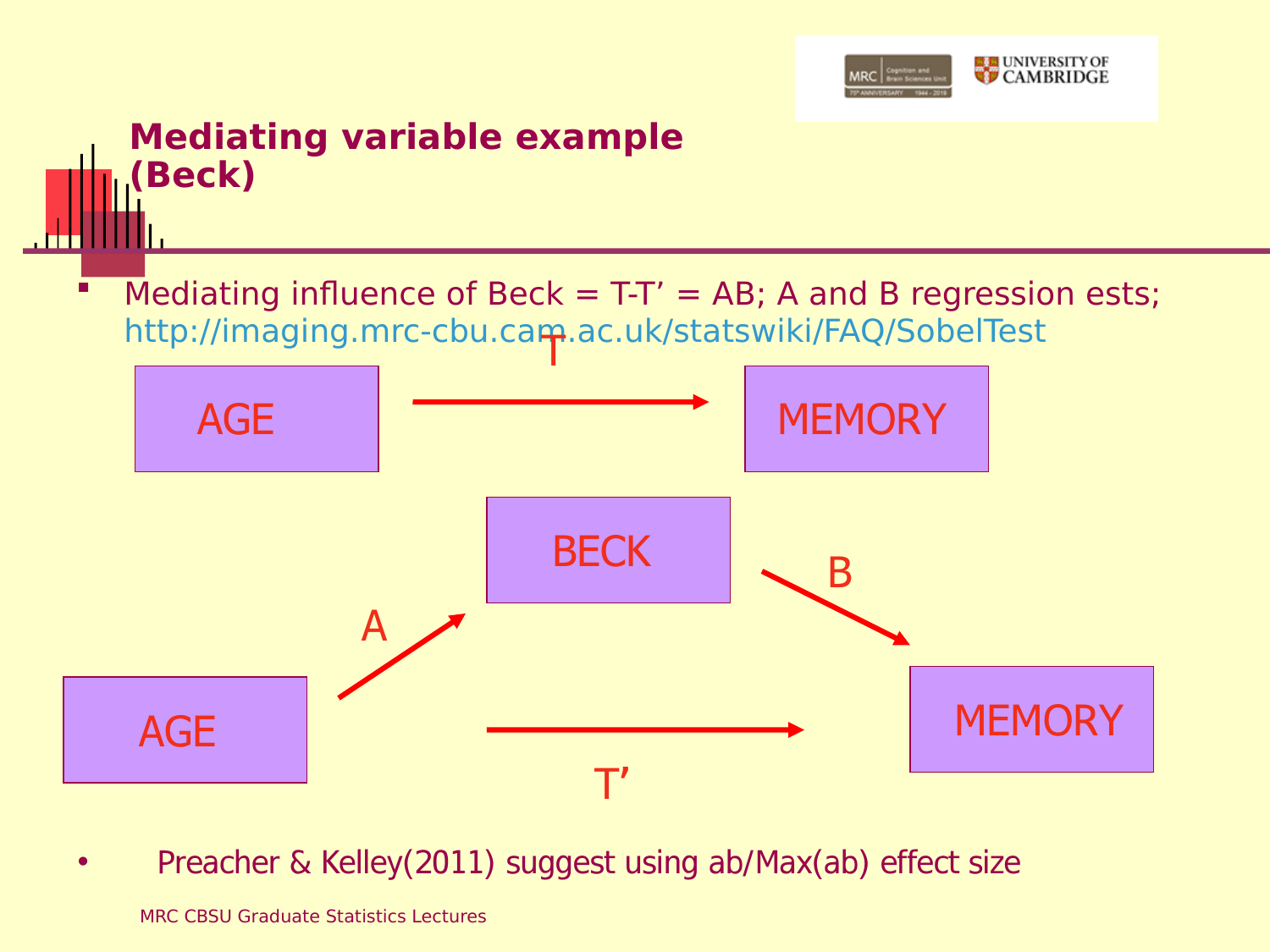

# Mediating variable example (Beck)

Mediating influence of Beck = T-T’ = AB; A and B regression ests; http://imaging.mrc-cbu.cam.ac.uk/statswiki/FAQ/SobelTest
T

AGE
MEMORY

BECK
B

A

MEMORY
AGE

T’
     Preacher & Kelley(2011) suggest using ab/Max(ab) effect size
MRC CBSU Graduate Statistics Lectures